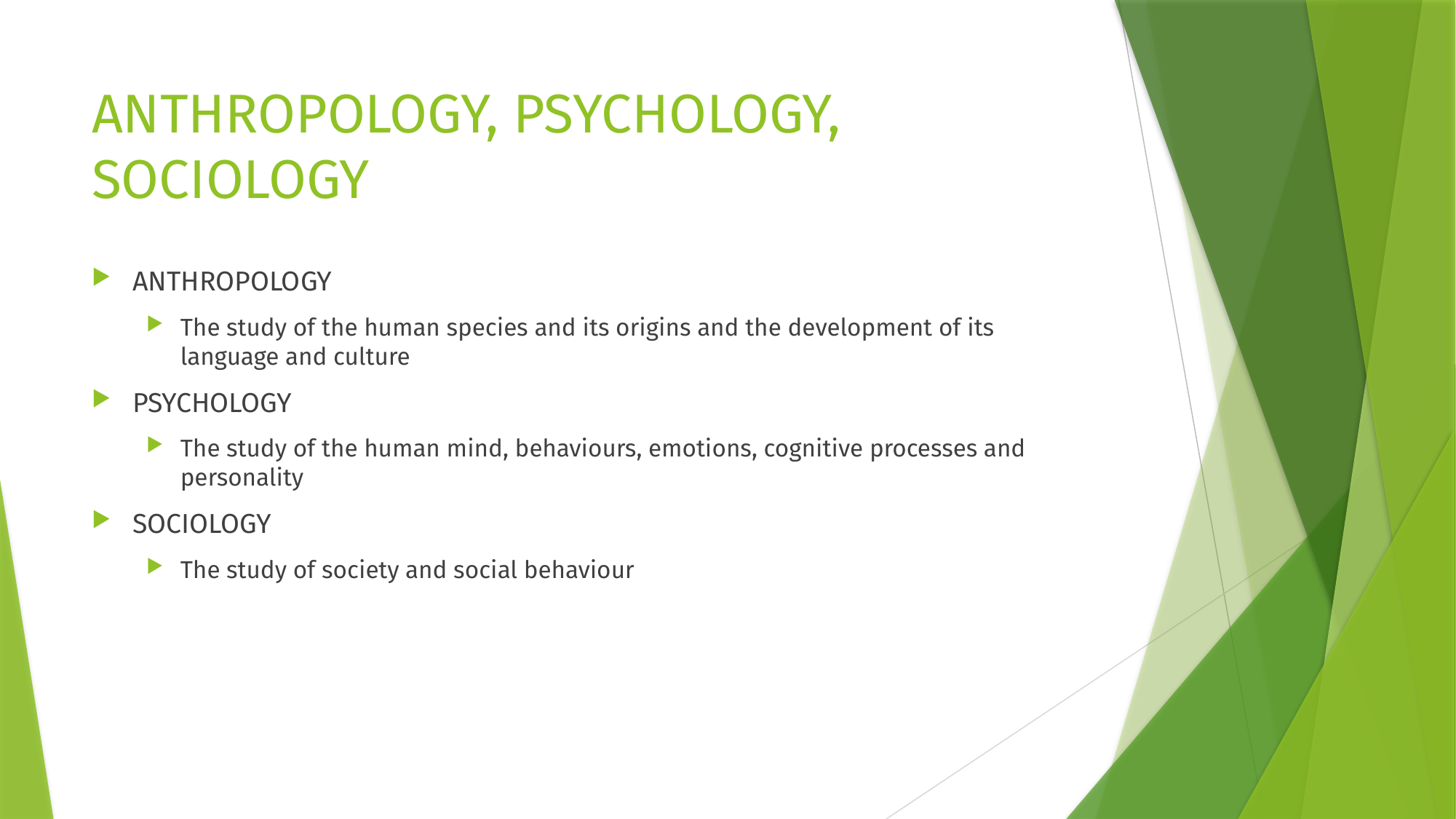

# ANTHROPOLOGY, PSYCHOLOGY, SOCIOLOGY
ANTHROPOLOGY
The study of the human species and its origins and the development of its language and culture
PSYCHOLOGY
The study of the human mind, behaviours, emotions, cognitive processes and personality
SOCIOLOGY
The study of society and social behaviour